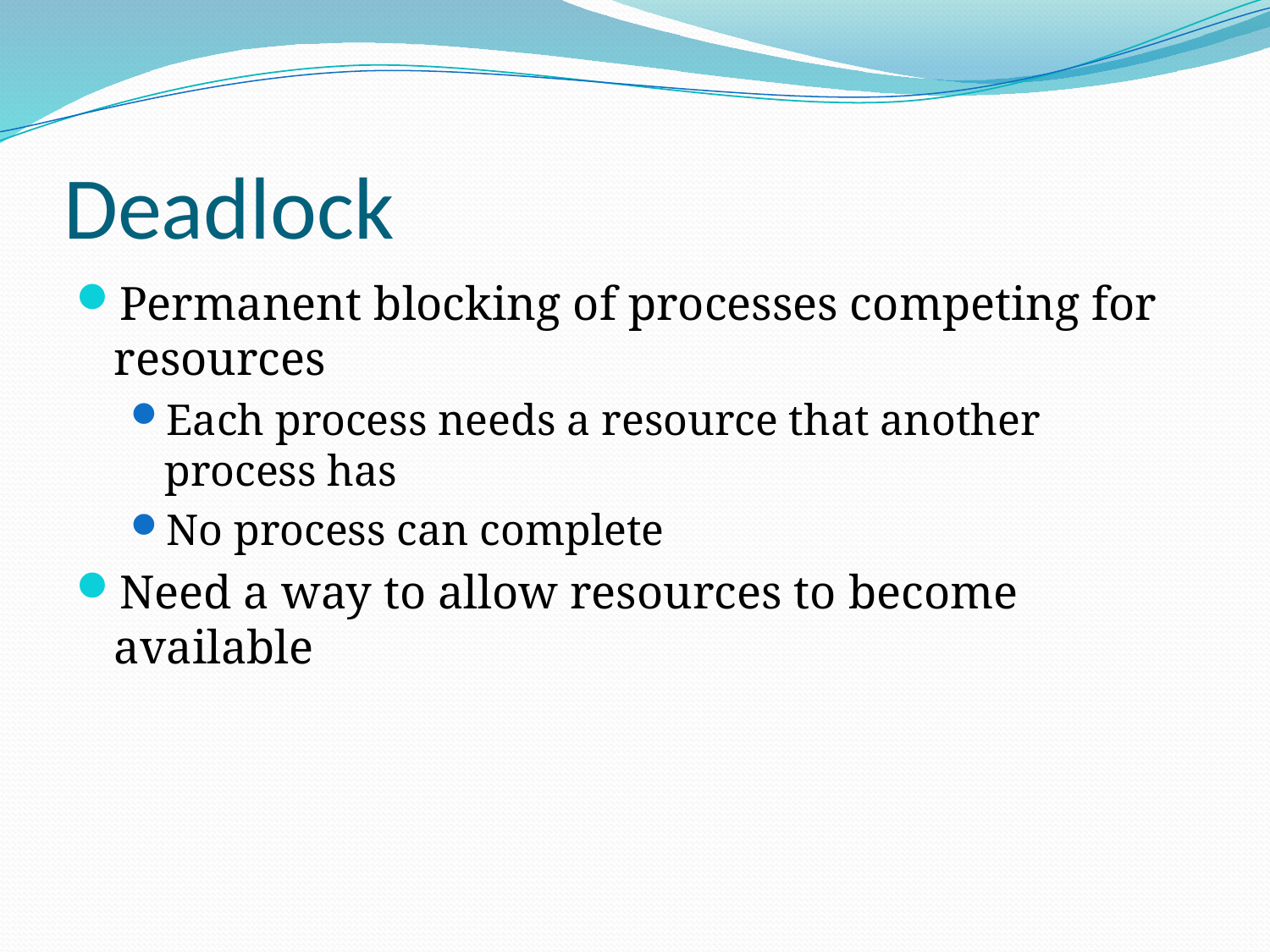

# Deadlock
Permanent blocking of processes competing for resources
Each process needs a resource that another process has
No process can complete
Need a way to allow resources to become available